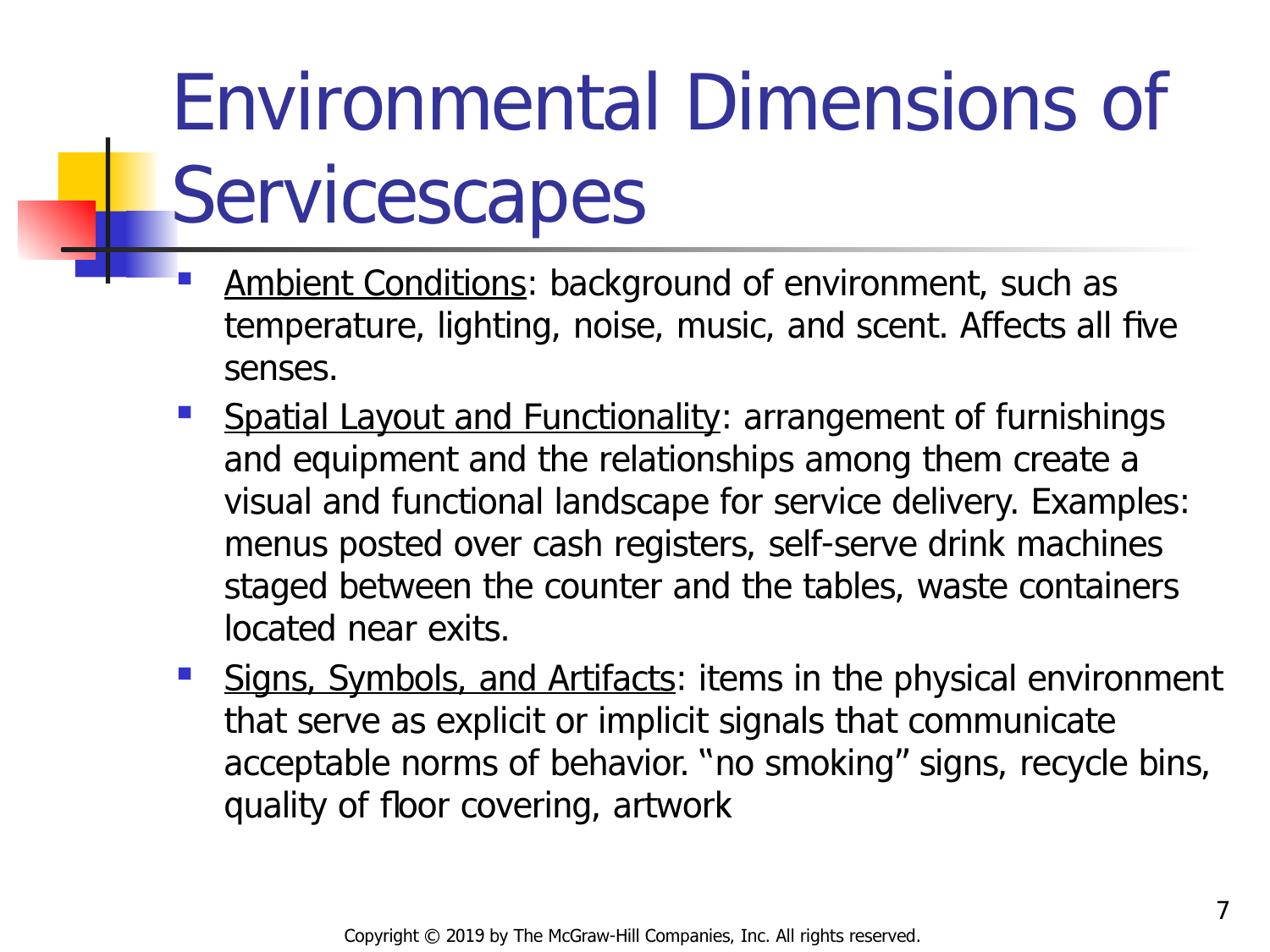

# Environmental Dimensions of Servicescapes
Ambient Conditions: background of environment, such as temperature, lighting, noise, music, and scent. Affects all five senses.
Spatial Layout and Functionality: arrangement of furnishings and equipment and the relationships among them create a visual and functional landscape for service delivery. Examples: menus posted over cash registers, self-serve drink machines staged between the counter and the tables, waste containers located near exits.
Signs, Symbols, and Artifacts: items in the physical environment that serve as explicit or implicit signals that communicate acceptable norms of behavior. “no smoking” signs, recycle bins, quality of floor covering, artwork
7
Copyright © 2019 by The McGraw-Hill Companies, Inc. All rights reserved.